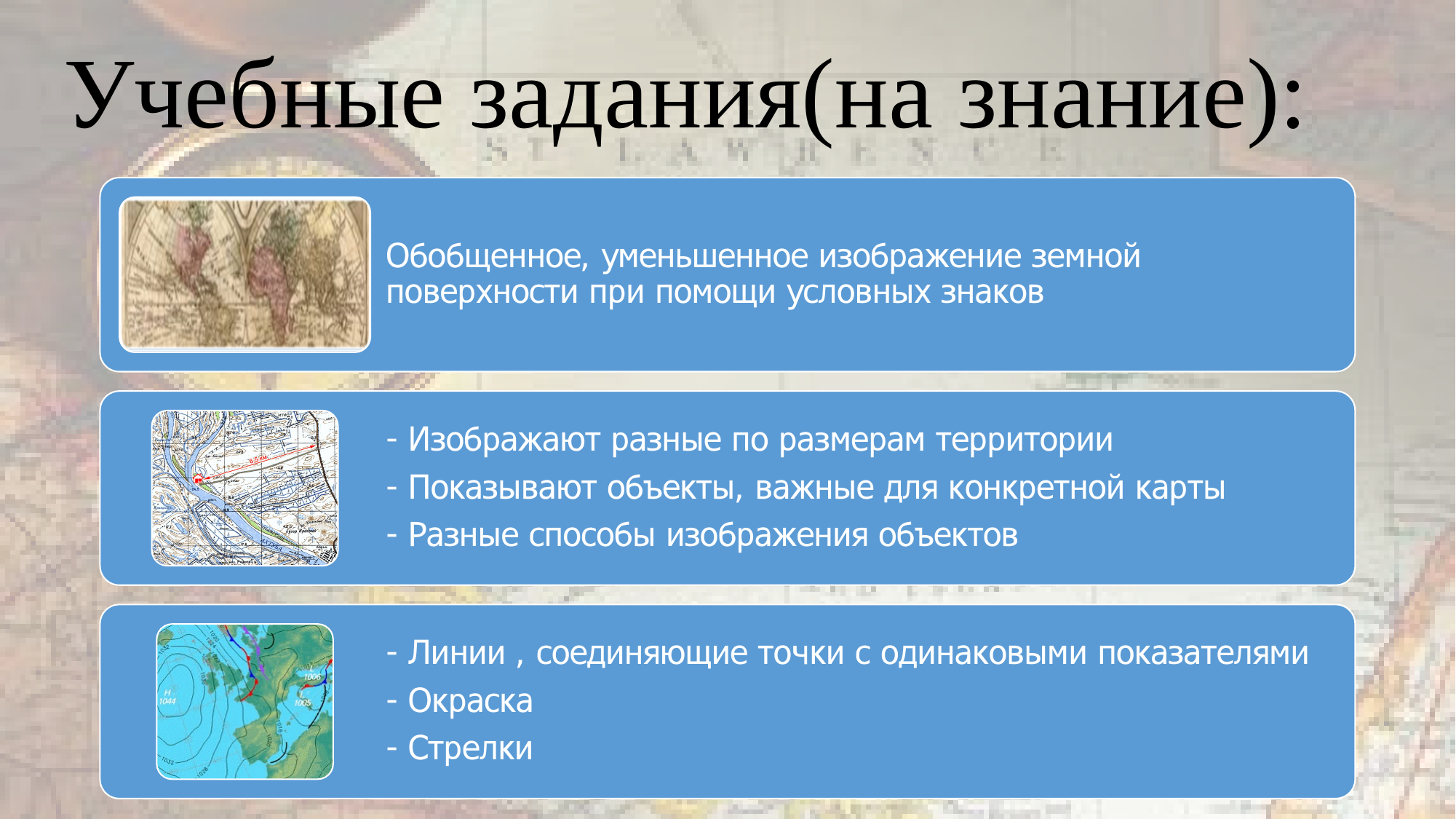

# Учебные задания(на знание):
Обобщенное, уменьшенное изображение земной поверхности при помощи условных знаков
- Изображают разные по размерам территории
- Показывают объекты, важные для конкретной карты
- Разные способы изображения объектов
- Линии , соединяющие точки с одинаковыми показателями
- Окраска
- Стрелки